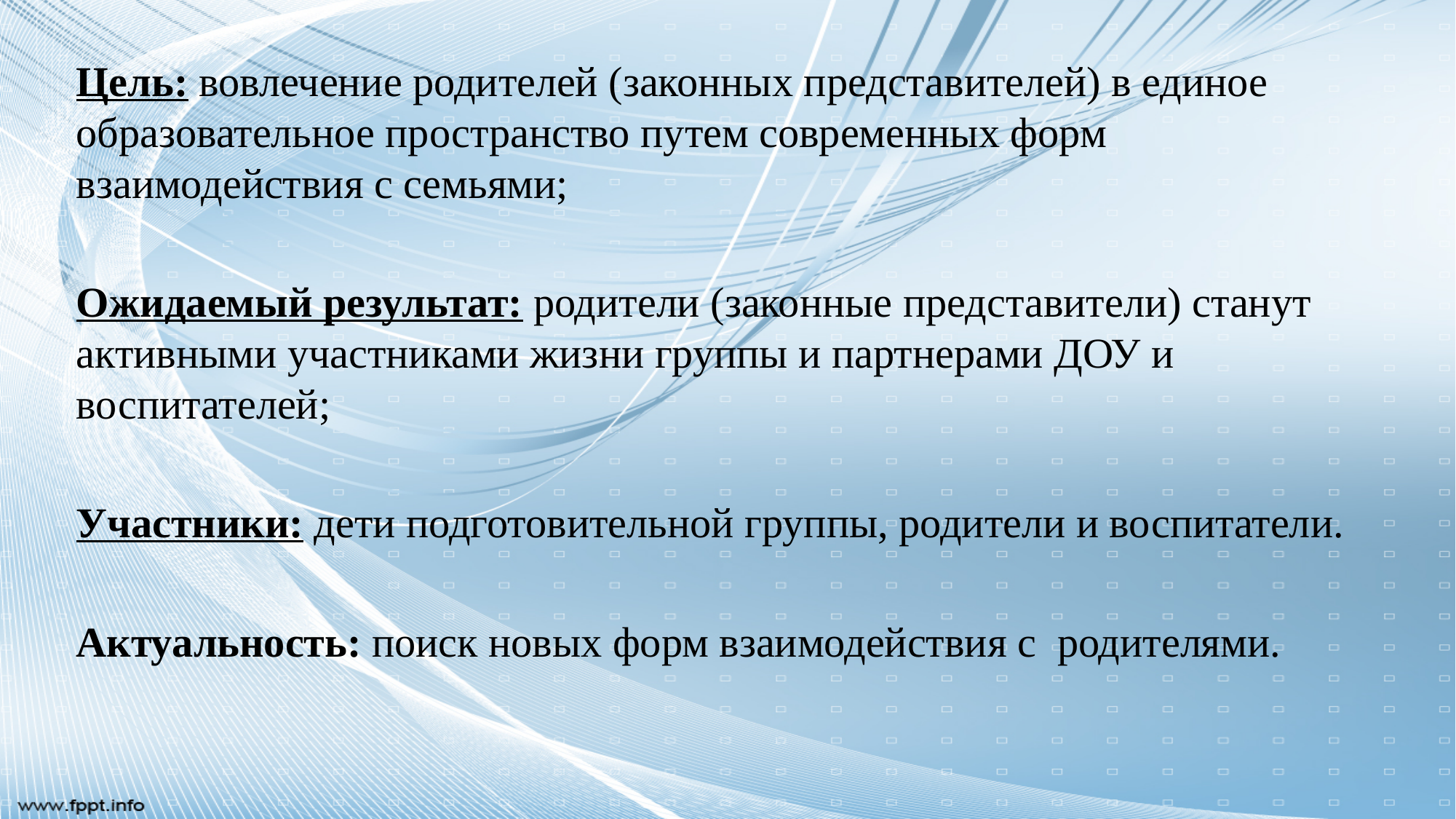

Цель: вовлечение родителей (законных представителей) в единое образовательное пространство путем современных форм взаимодействия с семьями;

Ожидаемый результат: родители (законные представители) станут активными участниками жизни группы и партнерами ДОУ и воспитателей;

Участники: дети подготовительной группы, родители и воспитатели.

Актуальность: поиск новых форм взаимодействия с  родителями.